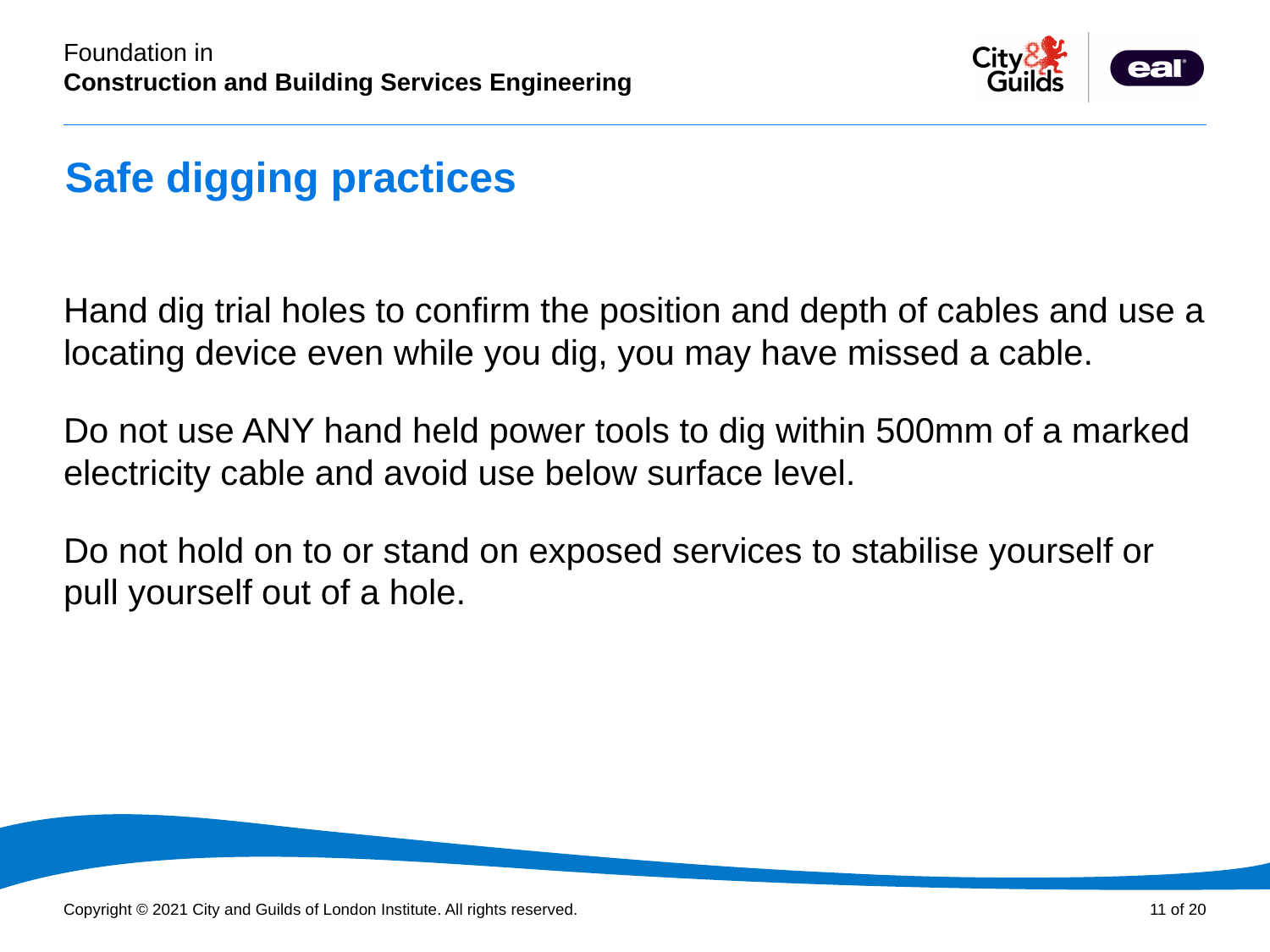

# Safe digging practices

Hand dig trial holes to confirm the position and depth of cables and use a locating device even while you dig, you may have missed a cable.
Do not use ANY hand held power tools to dig within 500mm of a marked electricity cable and avoid use below surface level.
Do not hold on to or stand on exposed services to stabilise yourself or pull yourself out of a hole.